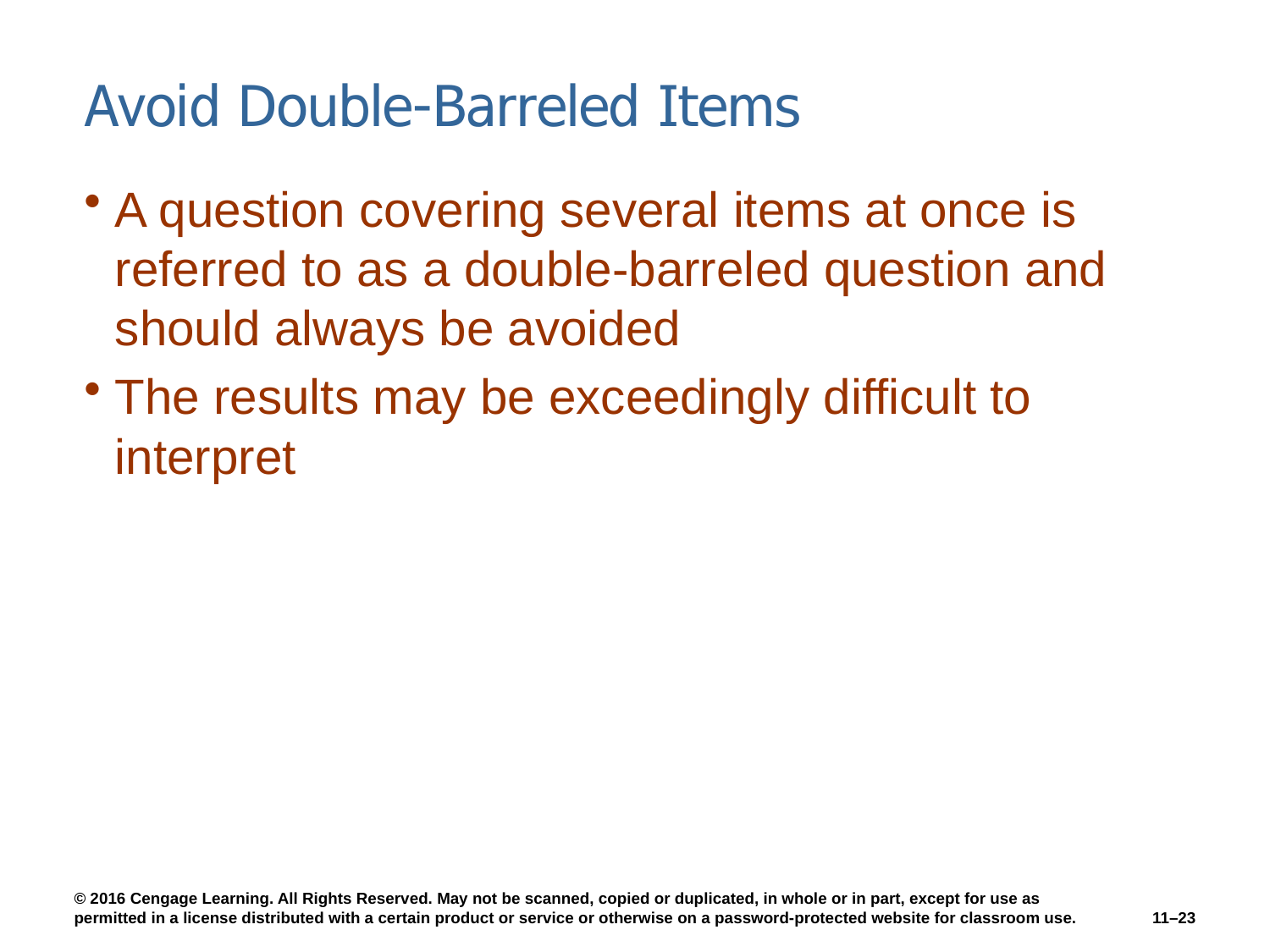

# Avoid Double-Barreled Items
A question covering several items at once is referred to as a double-barreled question and should always be avoided
The results may be exceedingly difficult to interpret

11–23
© 2016 Cengage Learning. All Rights Reserved. May not be scanned, copied or duplicated, in whole or in part, except for use as permitted in a license distributed with a certain product or service or otherwise on a password-protected website for classroom use.